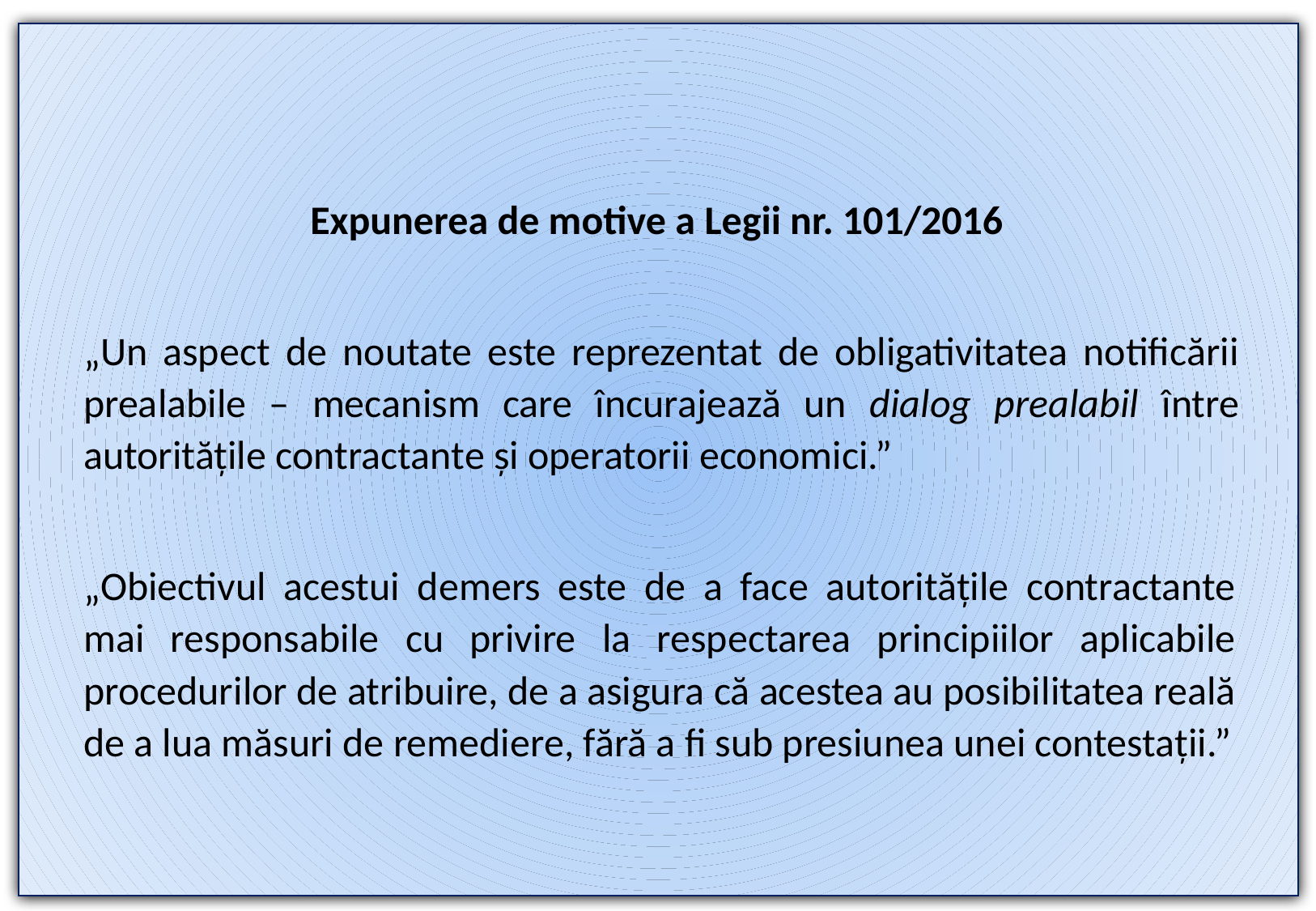

Expunerea de motive a Legii nr. 101/2016

„Un aspect de noutate este reprezentat de obligativitatea notificării prealabile – mecanism care încurajează un dialog prealabil între autoritățile contractante și operatorii economici.”

„Obiectivul acestui demers este de a face autoritățile contractante mai responsabile cu privire la respectarea principiilor aplicabile procedurilor de atribuire, de a asigura că acestea au posibilitatea reală de a lua măsuri de remediere, fără a fi sub presiunea unei contestații.”